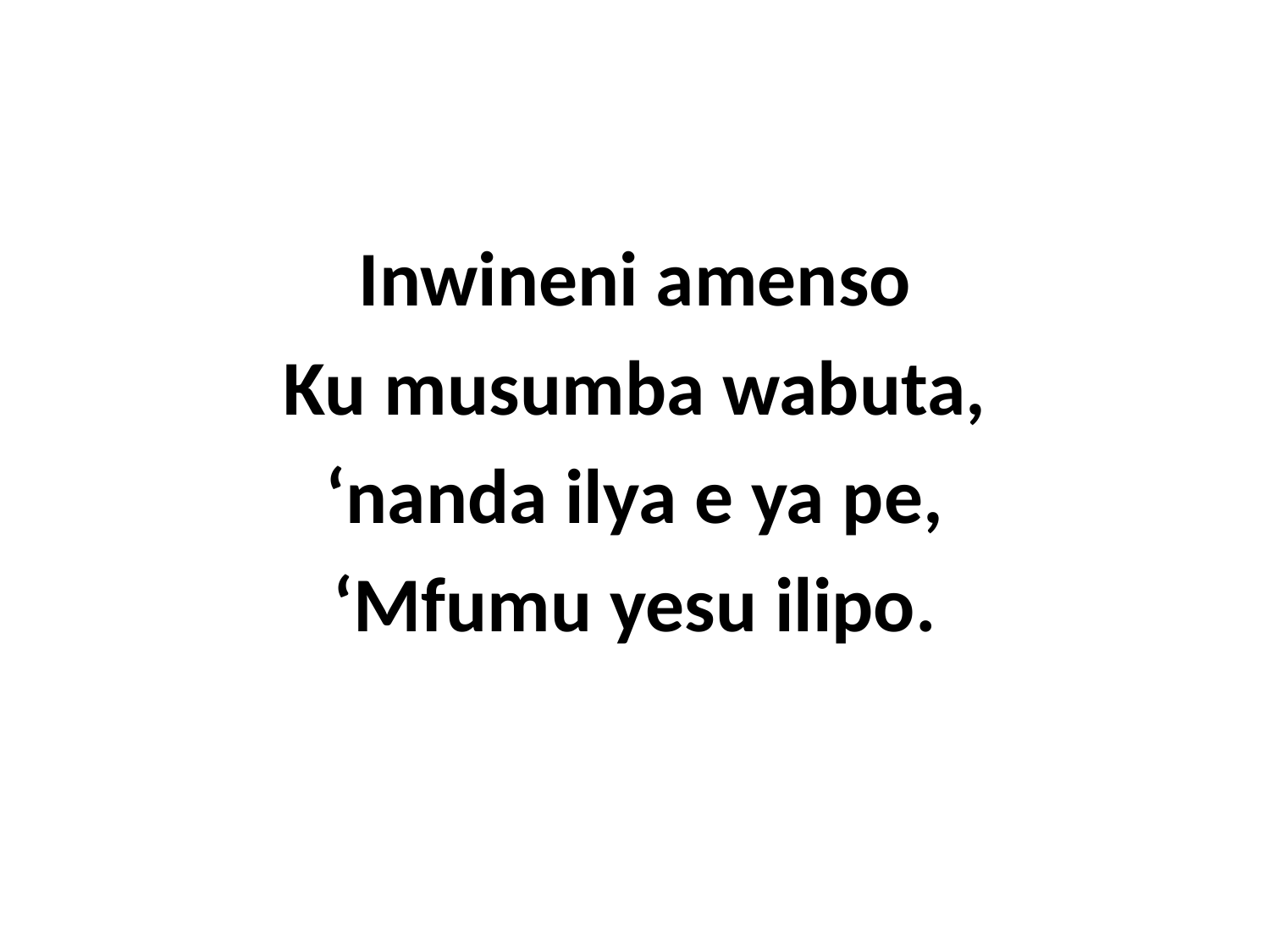

Inwineni amenso
Ku musumba wabuta,
‘nanda ilya e ya pe,
‘Mfumu yesu ilipo.